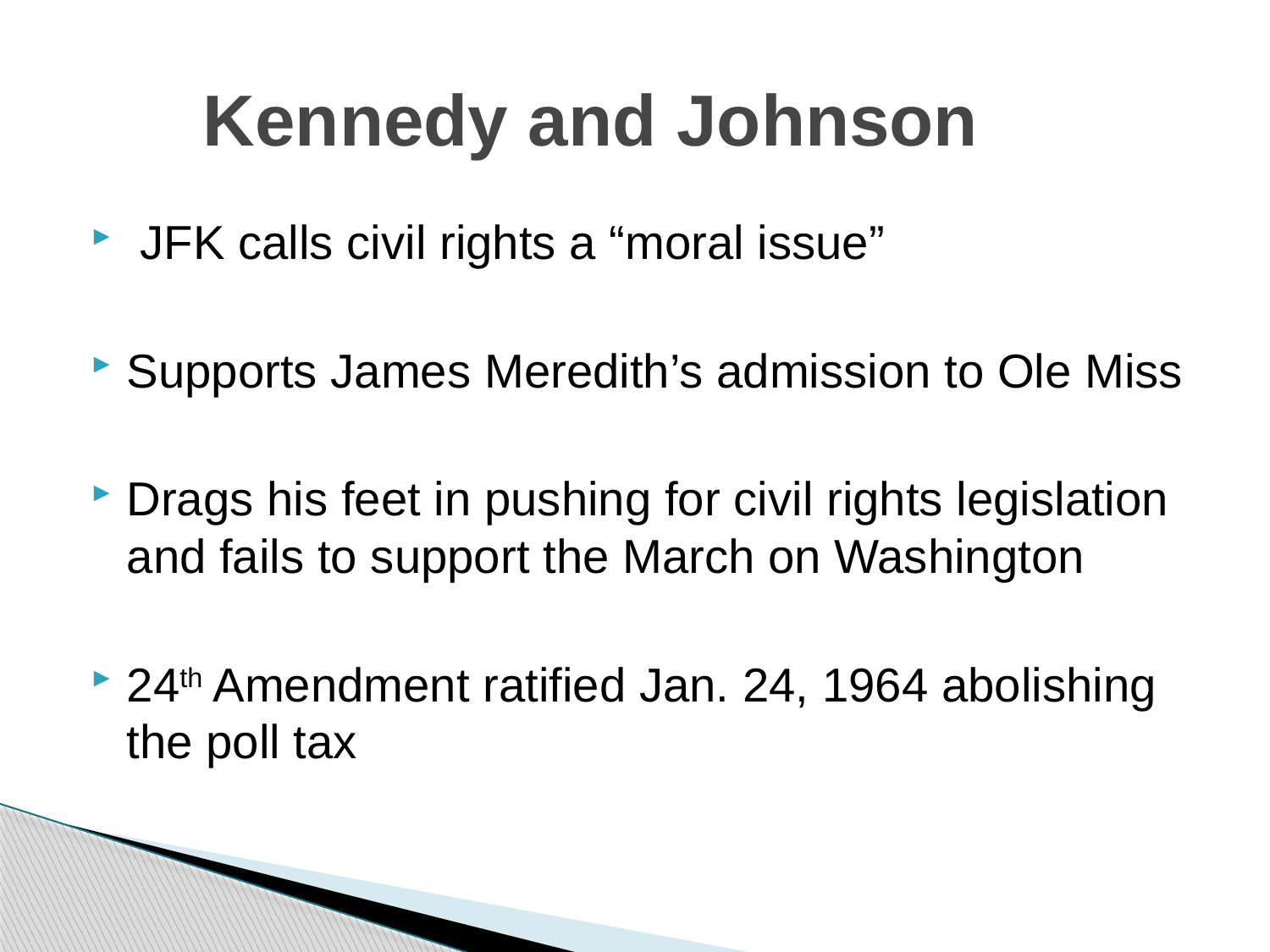

# Kennedy and Johnson
 JFK calls civil rights a “moral issue”

Supports James Meredith’s admission to Ole Miss

Drags his feet in pushing for civil rights legislation and fails to support the March on Washington

24th Amendment ratified Jan. 24, 1964 abolishing the poll tax